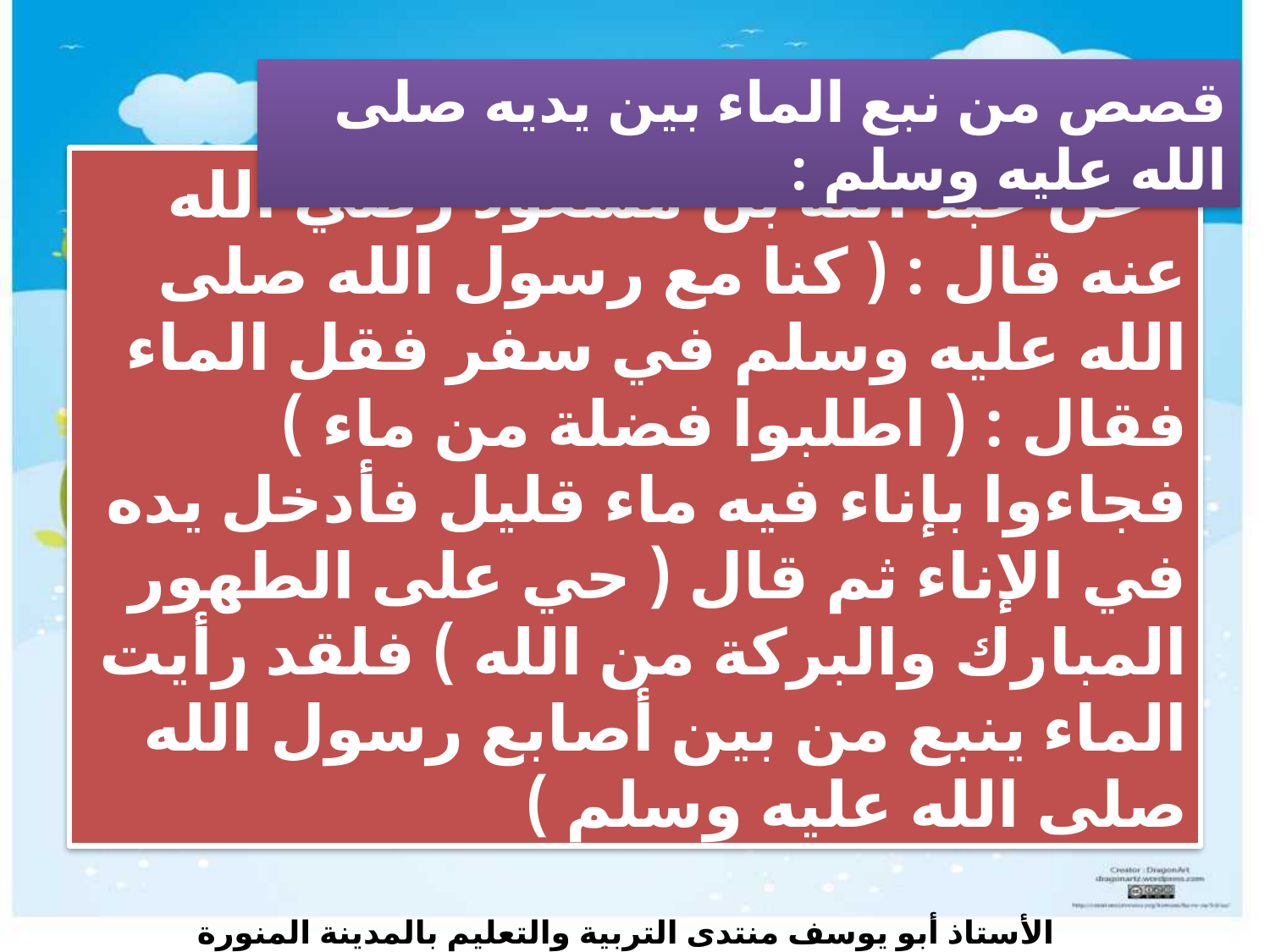

قصص من نبع الماء بين يديه صلى الله عليه وسلم :
- عن عبد الله بن مسعود رضي الله عنه قال : ( كنا مع رسول الله صلى الله عليه وسلم في سفر فقل الماء فقال : ( اطلبوا فضلة من ماء ) فجاءوا بإناء فيه ماء قليل فأدخل يده في الإناء ثم قال ( حي على الطهور المبارك والبركة من الله ) فلقد رأيت الماء ينبع من بين أصابع رسول الله صلى الله عليه وسلم )
الأستاذ أبو يوسف منتدى التربية والتعليم بالمدينة المنورة